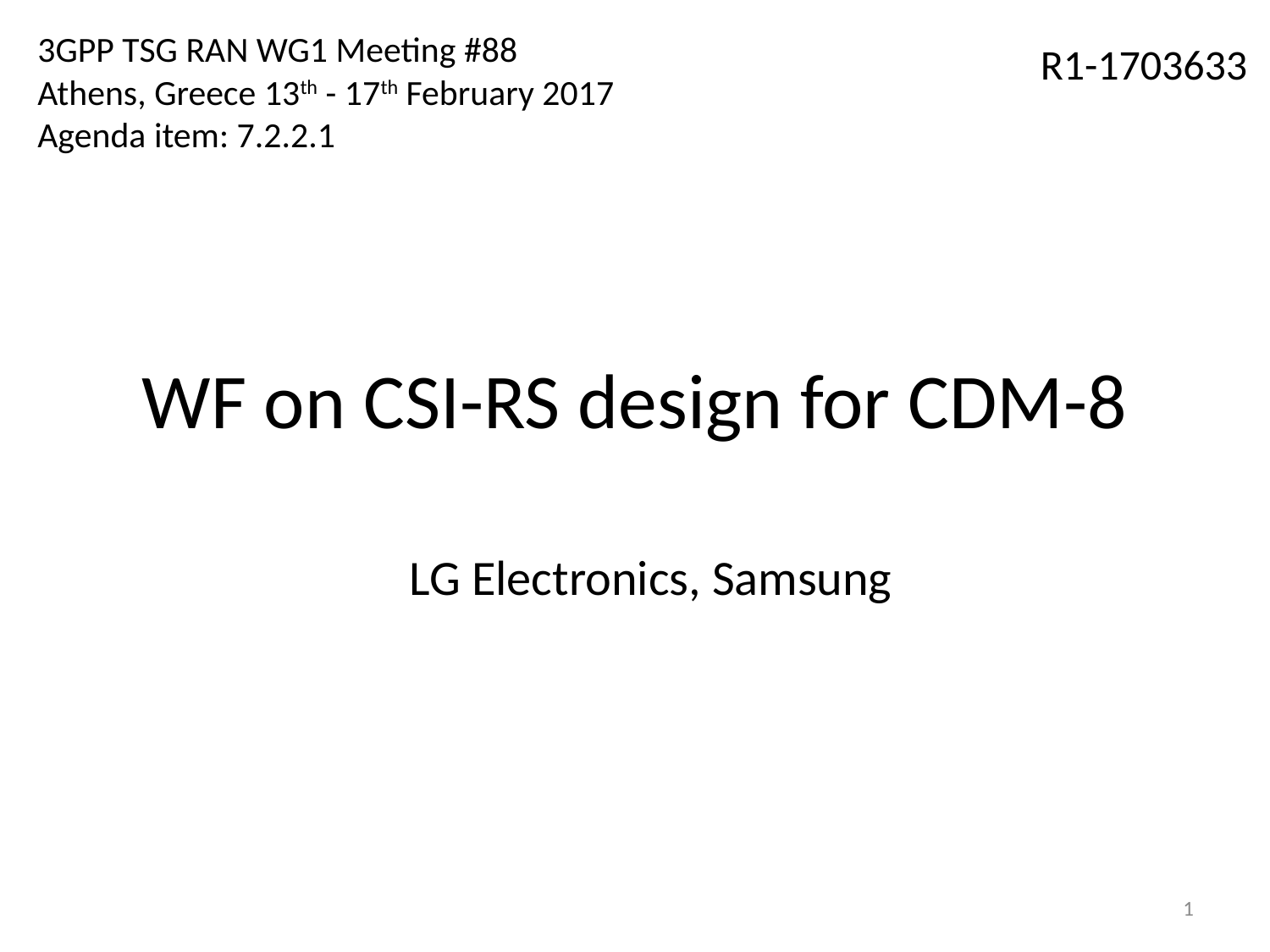

3GPP TSG RAN WG1 Meeting #88
Athens, Greece 13th - 17th February 2017
Agenda item: 7.2.2.1
R1-1703633
# WF on CSI-RS design for CDM-8
LG Electronics, Samsung
1